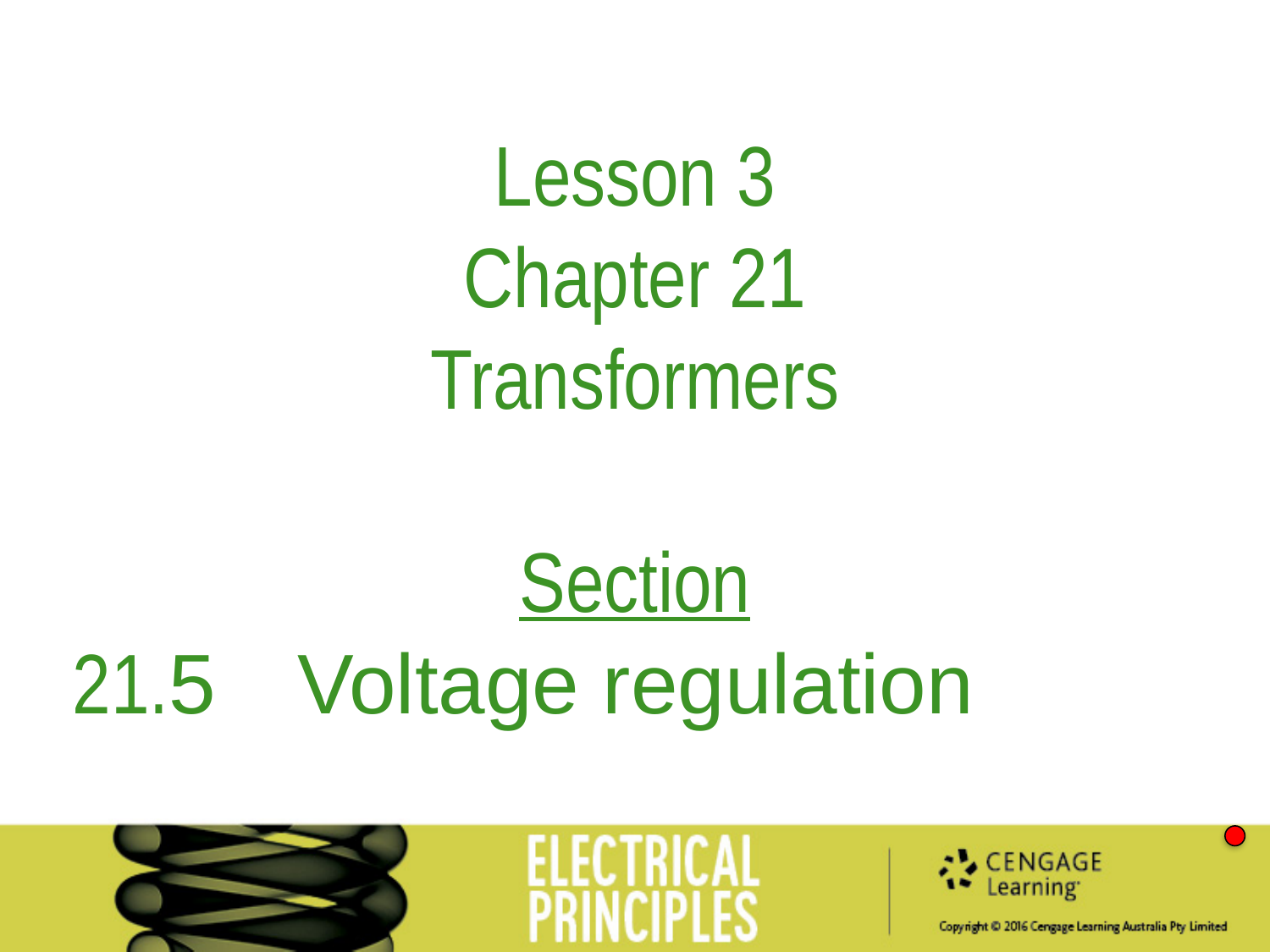

Lesson 3
Chapter 21
Transformers

Section
21.5	Voltage regulation